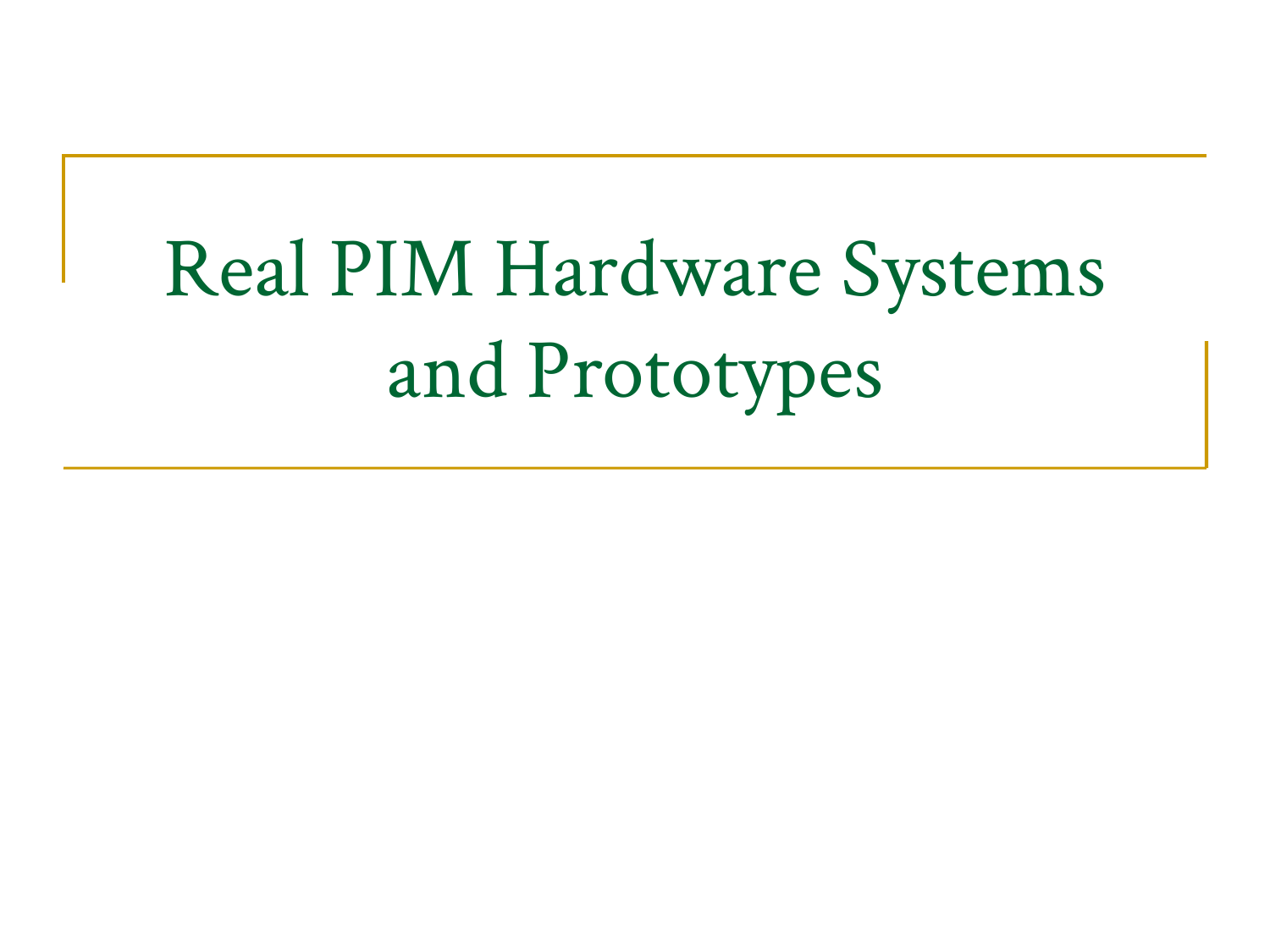

# Real PIM Hardware Systems and Prototypes